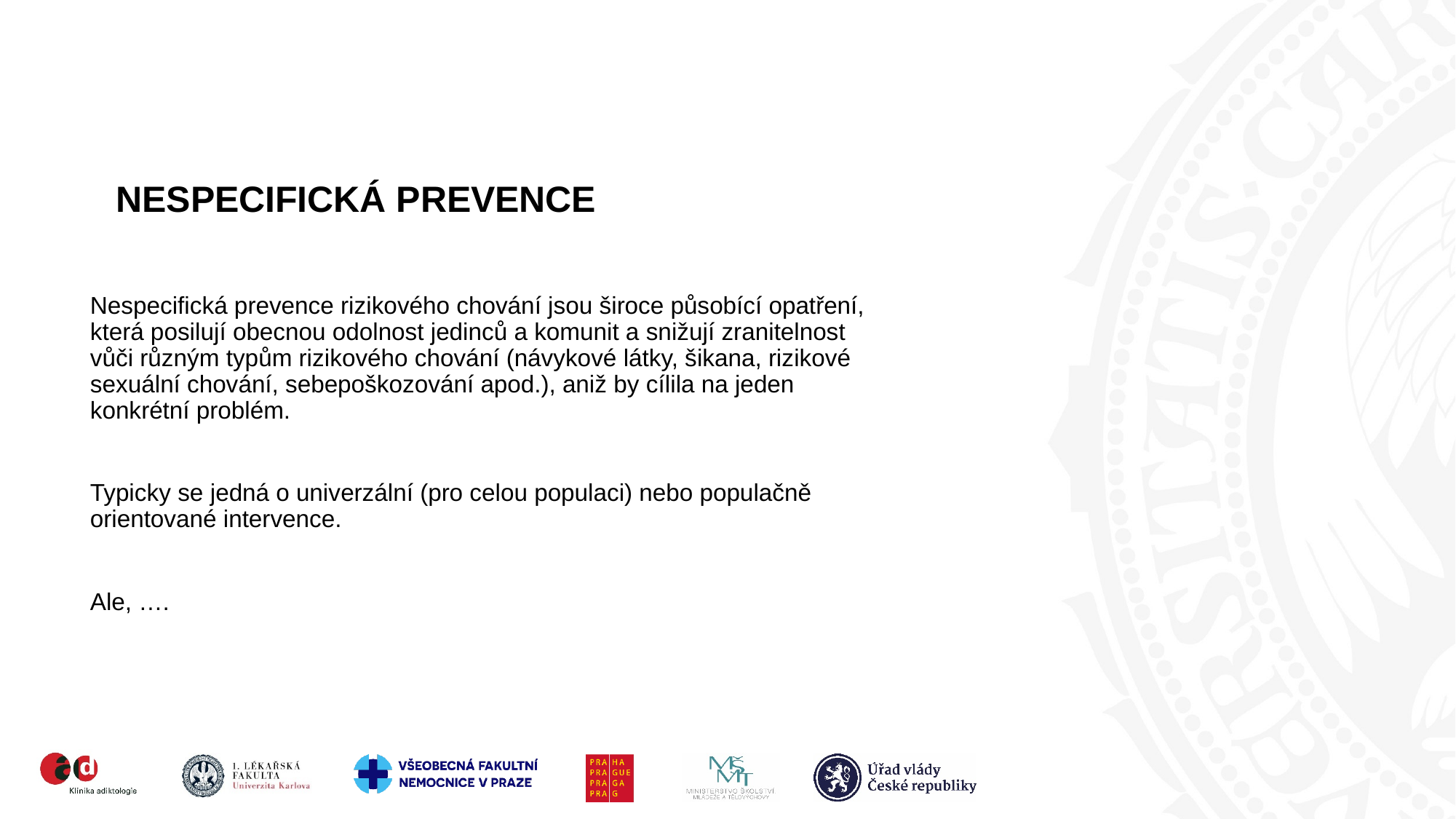

Nespecifická prevence
Nespecifická prevence rizikového chování jsou široce působící opatření, která posilují obecnou odolnost jedinců a komunit a snižují zranitelnost vůči různým typům rizikového chování (návykové látky, šikana, rizikové sexuální chování, sebepoškozování apod.), aniž by cílila na jeden konkrétní problém.

Typicky se jedná o univerzální (pro celou populaci) nebo populačně orientované intervence.

Ale, ….